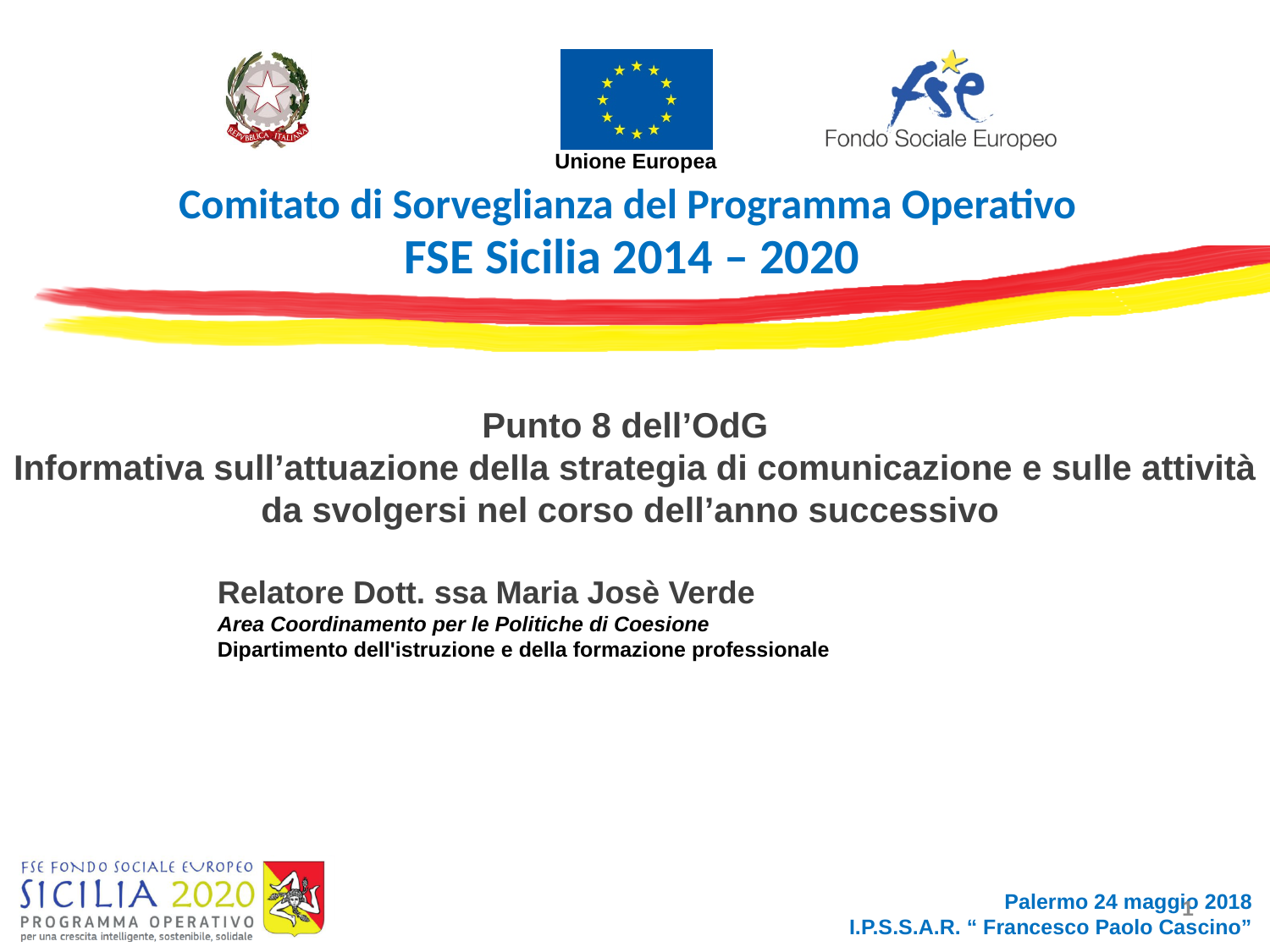

Punto 8 dell’OdG
Informativa sull’attuazione della strategia di comunicazione e sulle attività da svolgersi nel corso dell’anno successivo
Relatore Dott. ssa Maria Josè Verde
Area Coordinamento per le Politiche di Coesione
Dipartimento dell'istruzione e della formazione professionale
1